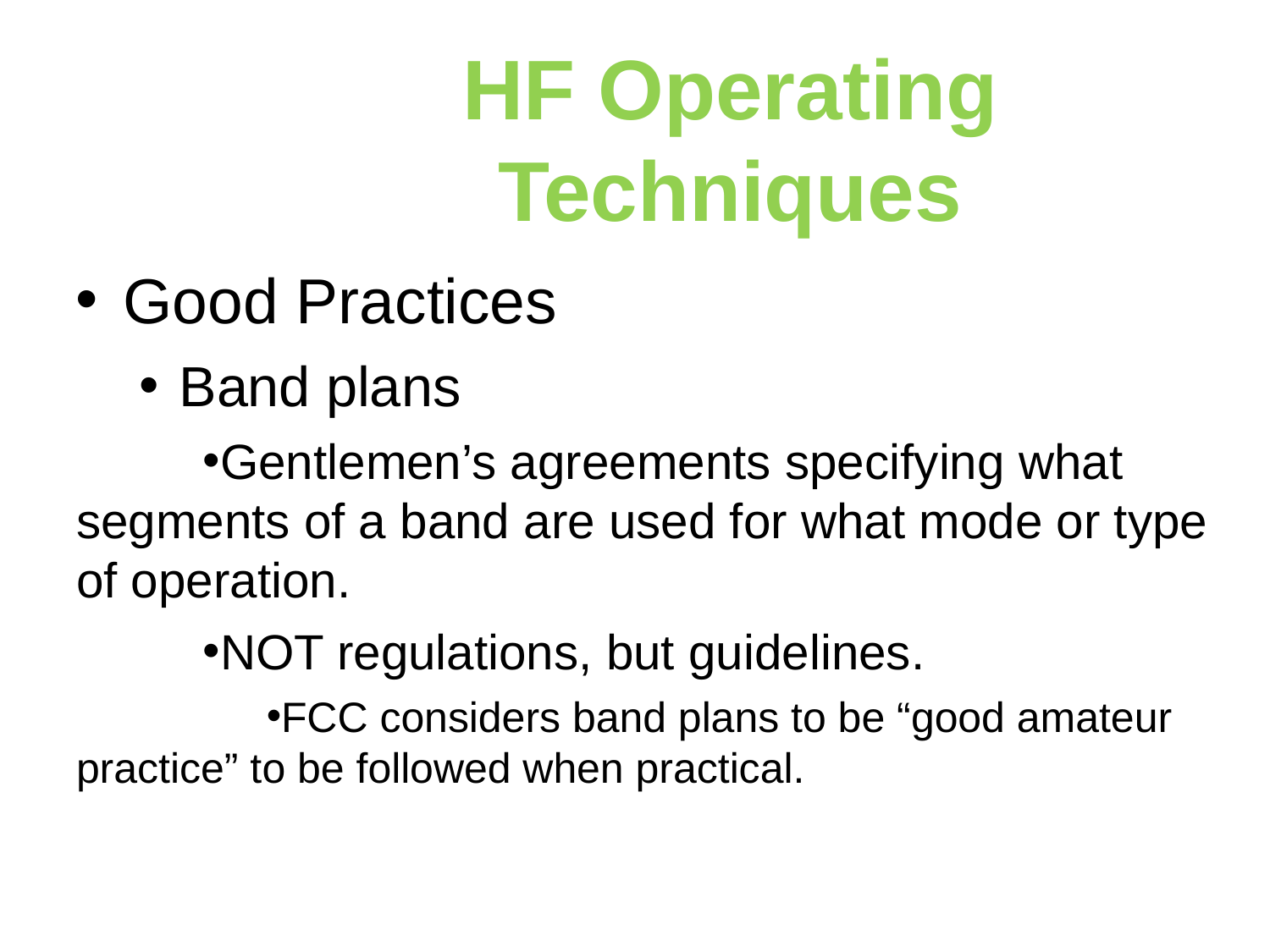

HF Operating Techniques
Good Practices
Band plans
Gentlemen’s agreements specifying what segments of a band are used for what mode or type of operation.
NOT regulations, but guidelines.
FCC considers band plans to be “good amateur practice” to be followed when practical.